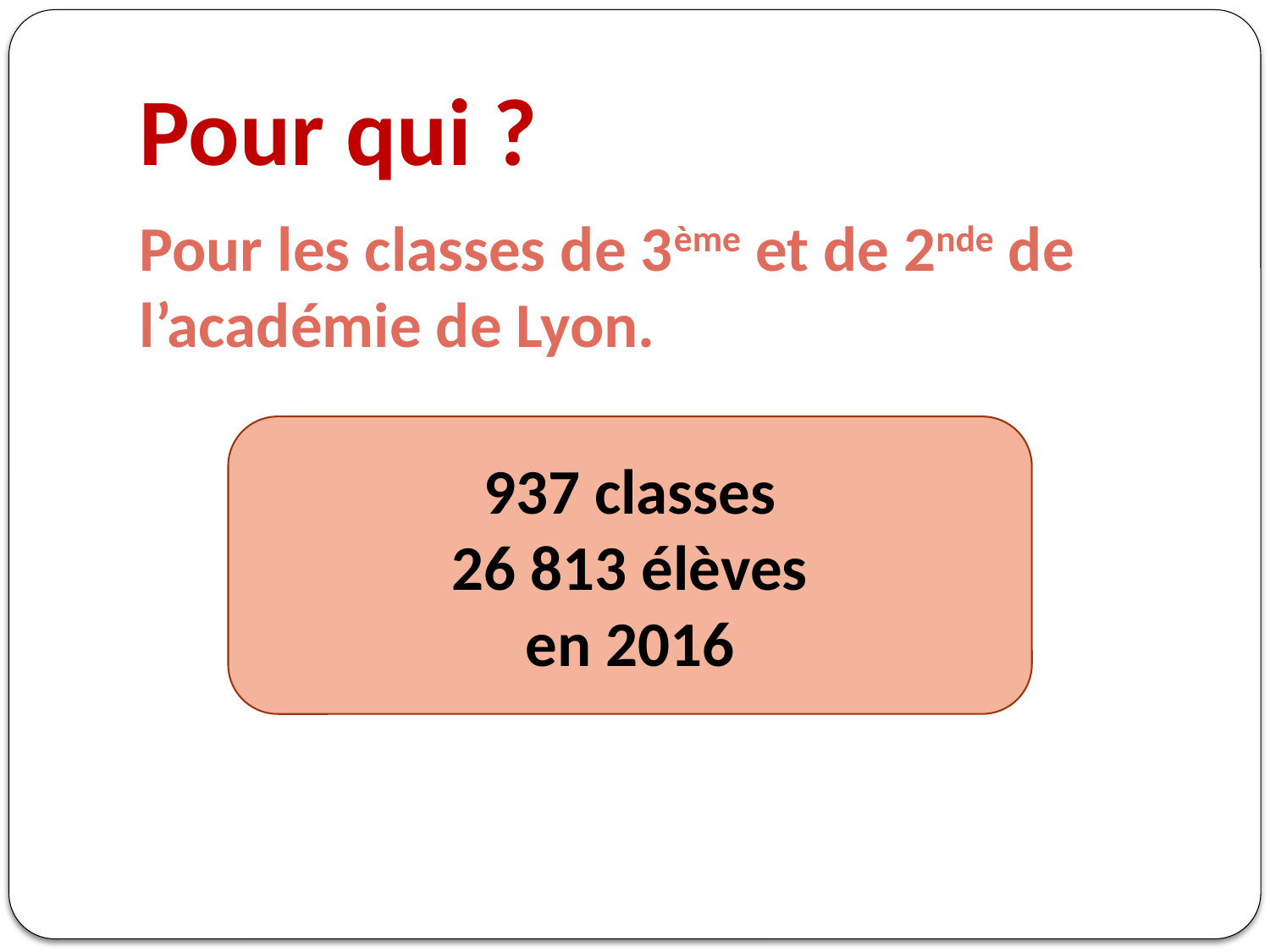

# Pour qui ?
Pour les classes de 3ème et de 2nde de l’académie de Lyon.
937 classes
26 813 élèves
en 2016